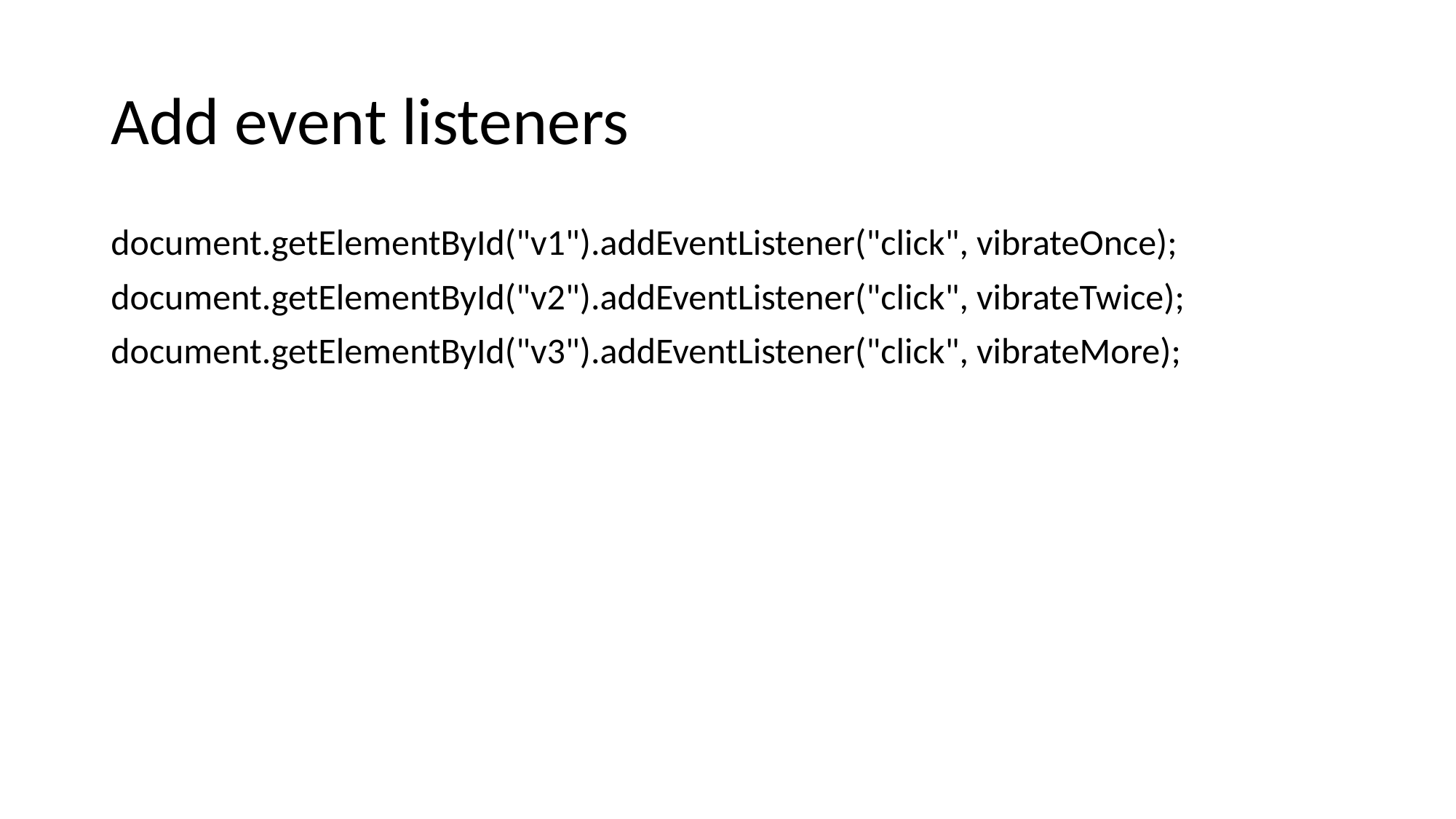

# Add event listeners
document.getElementById("v1").addEventListener("click", vibrateOnce);
document.getElementById("v2").addEventListener("click", vibrateTwice);
document.getElementById("v3").addEventListener("click", vibrateMore);